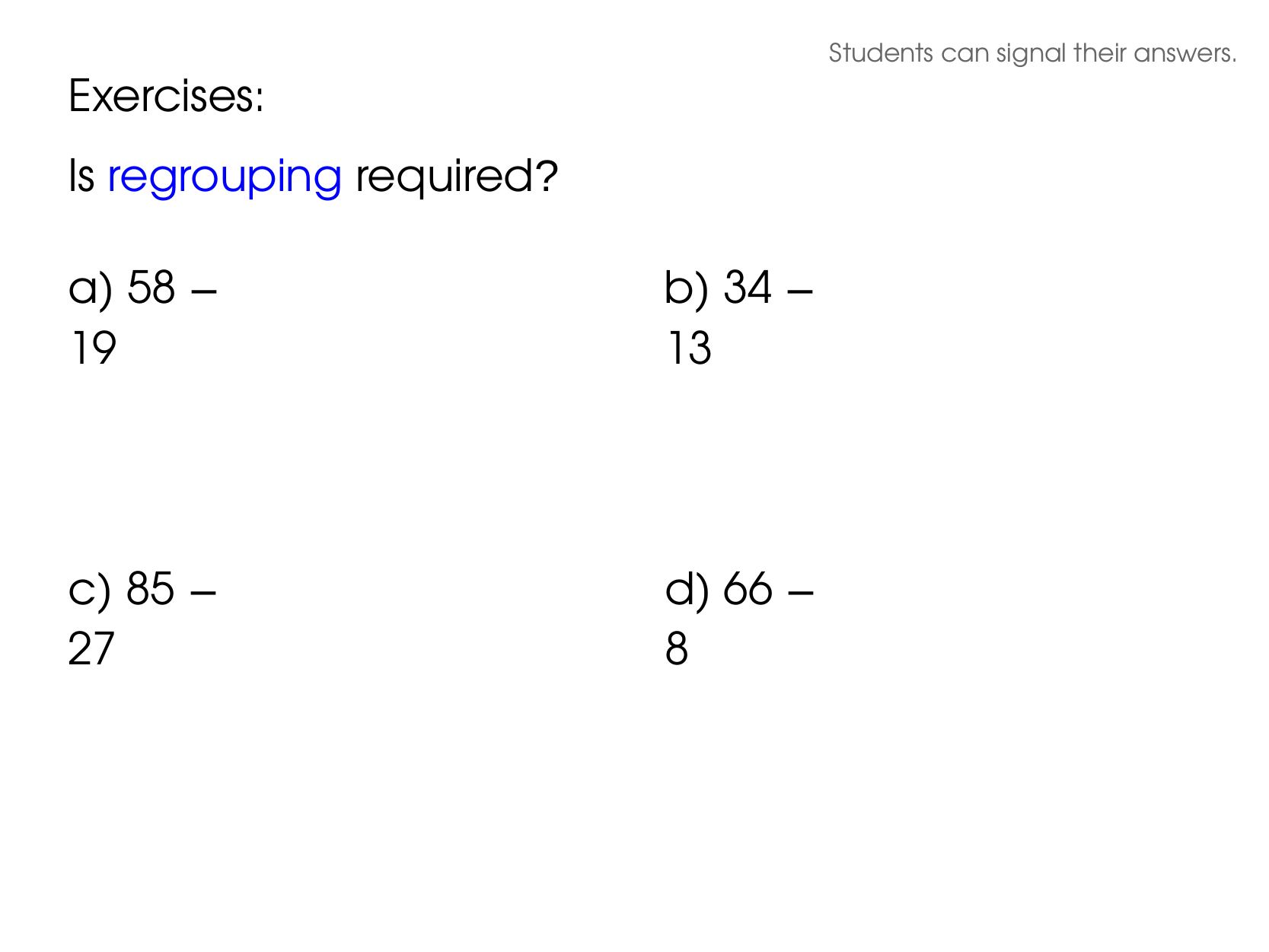

Students can signal their answers.
Exercises:
Is regrouping required?
a) 58 − 19
b) 34 − 13
c) 85 − 27
d) 66 − 8